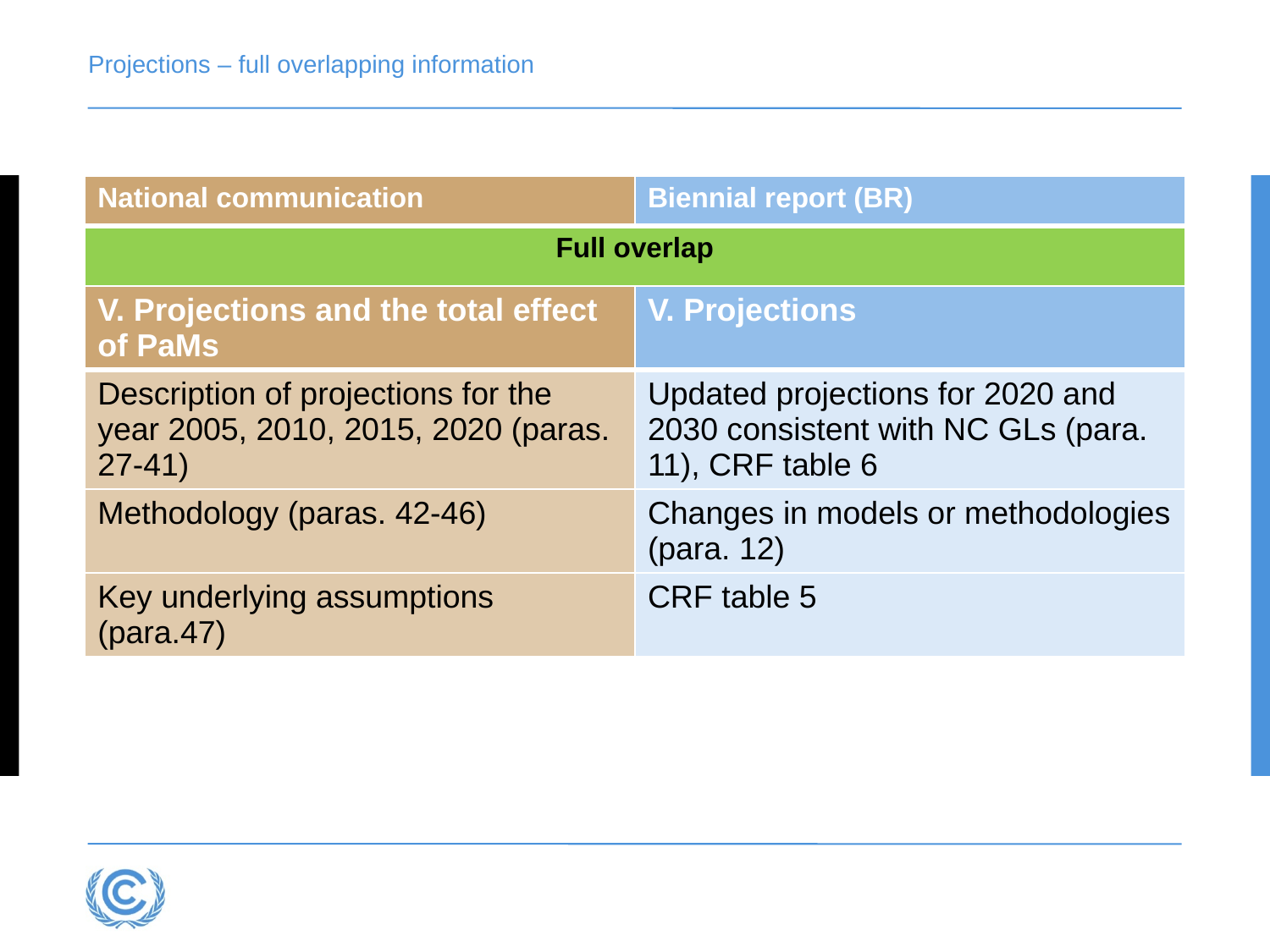

# Projections – full overlapping information
| National communication | Biennial report (BR) |
| --- | --- |
| Full overlap |  |
| V. Projections and the total effect of PaMs | V. Projections |
| --- | --- |
| Description of projections for the year 2005, 2010, 2015, 2020 (paras. 27-41) | Updated projections for 2020 and 2030 consistent with NC GLs (para. 11), CRF table 6 |
| Methodology (paras. 42-46) | Changes in models or methodologies (para. 12) |
| Key underlying assumptions (para.47) | CRF table 5 |